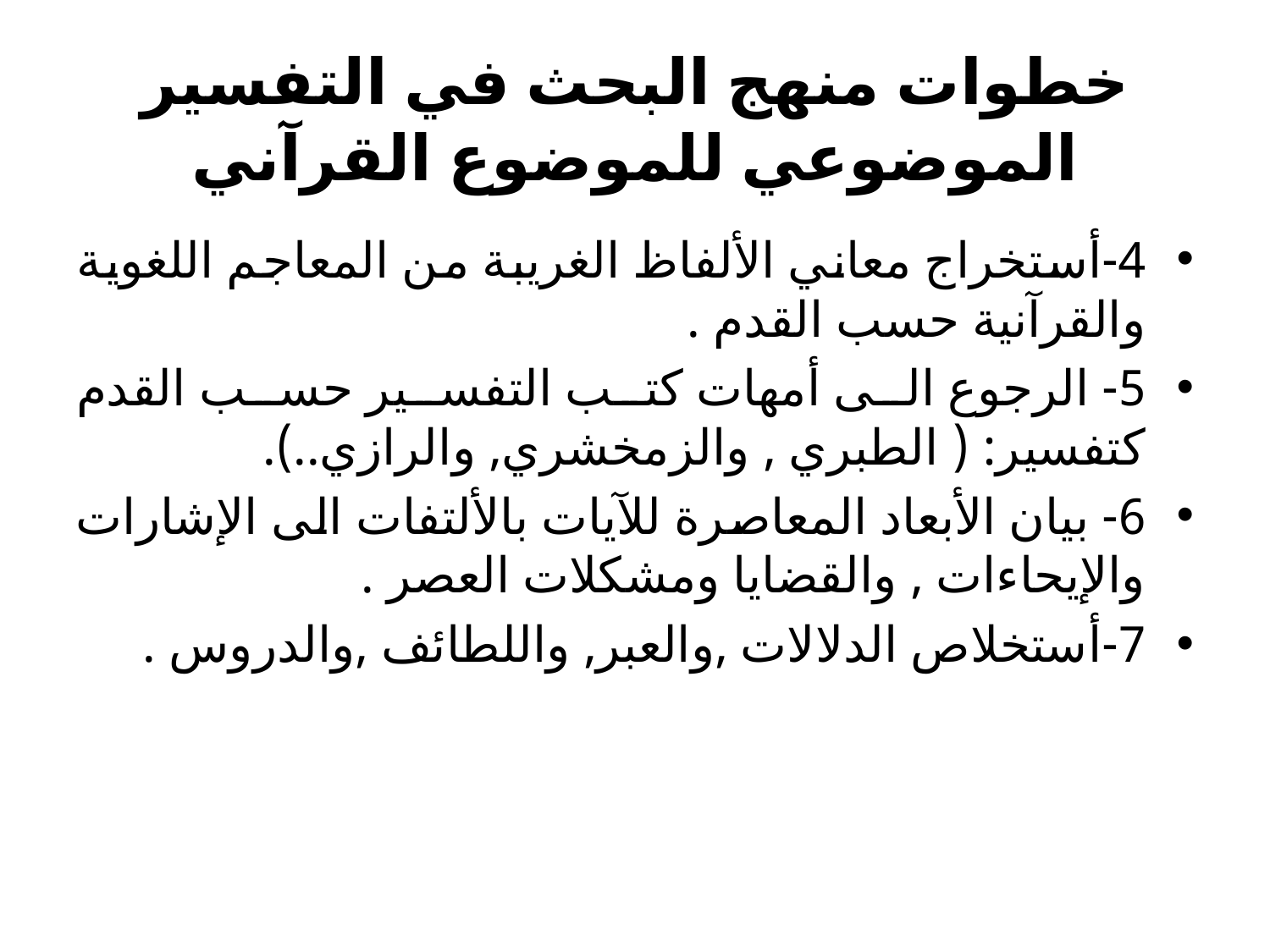

# خطوات منهج البحث في التفسير الموضوعي للموضوع القرآني
4-أستخراج معاني الألفاظ الغريبة من المعاجم اللغوية والقرآنية حسب القدم .
5- الرجوع الى أمهات كتب التفسير حسب القدم كتفسير: ( الطبري , والزمخشري, والرازي..).
6- بيان الأبعاد المعاصرة للآيات بالألتفات الى الإشارات والإيحاءات , والقضايا ومشكلات العصر .
7-أستخلاص الدلالات ,والعبر, واللطائف ,والدروس .